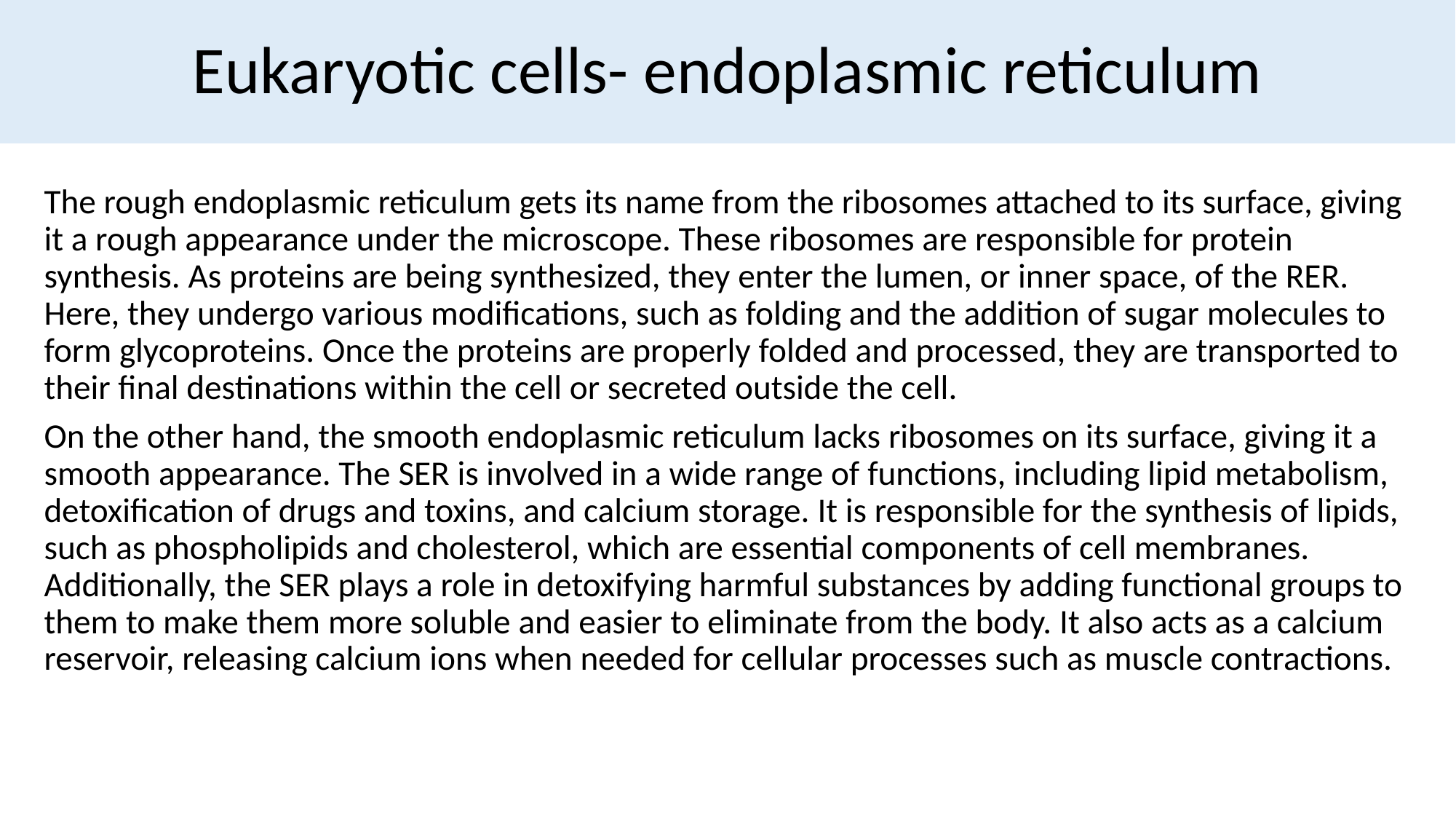

# Eukaryotic cells- endoplasmic reticulum
The rough endoplasmic reticulum gets its name from the ribosomes attached to its surface, giving it a rough appearance under the microscope. These ribosomes are responsible for protein synthesis. As proteins are being synthesized, they enter the lumen, or inner space, of the RER. Here, they undergo various modifications, such as folding and the addition of sugar molecules to form glycoproteins. Once the proteins are properly folded and processed, they are transported to their final destinations within the cell or secreted outside the cell.
On the other hand, the smooth endoplasmic reticulum lacks ribosomes on its surface, giving it a smooth appearance. The SER is involved in a wide range of functions, including lipid metabolism, detoxification of drugs and toxins, and calcium storage. It is responsible for the synthesis of lipids, such as phospholipids and cholesterol, which are essential components of cell membranes. Additionally, the SER plays a role in detoxifying harmful substances by adding functional groups to them to make them more soluble and easier to eliminate from the body. It also acts as a calcium reservoir, releasing calcium ions when needed for cellular processes such as muscle contractions.